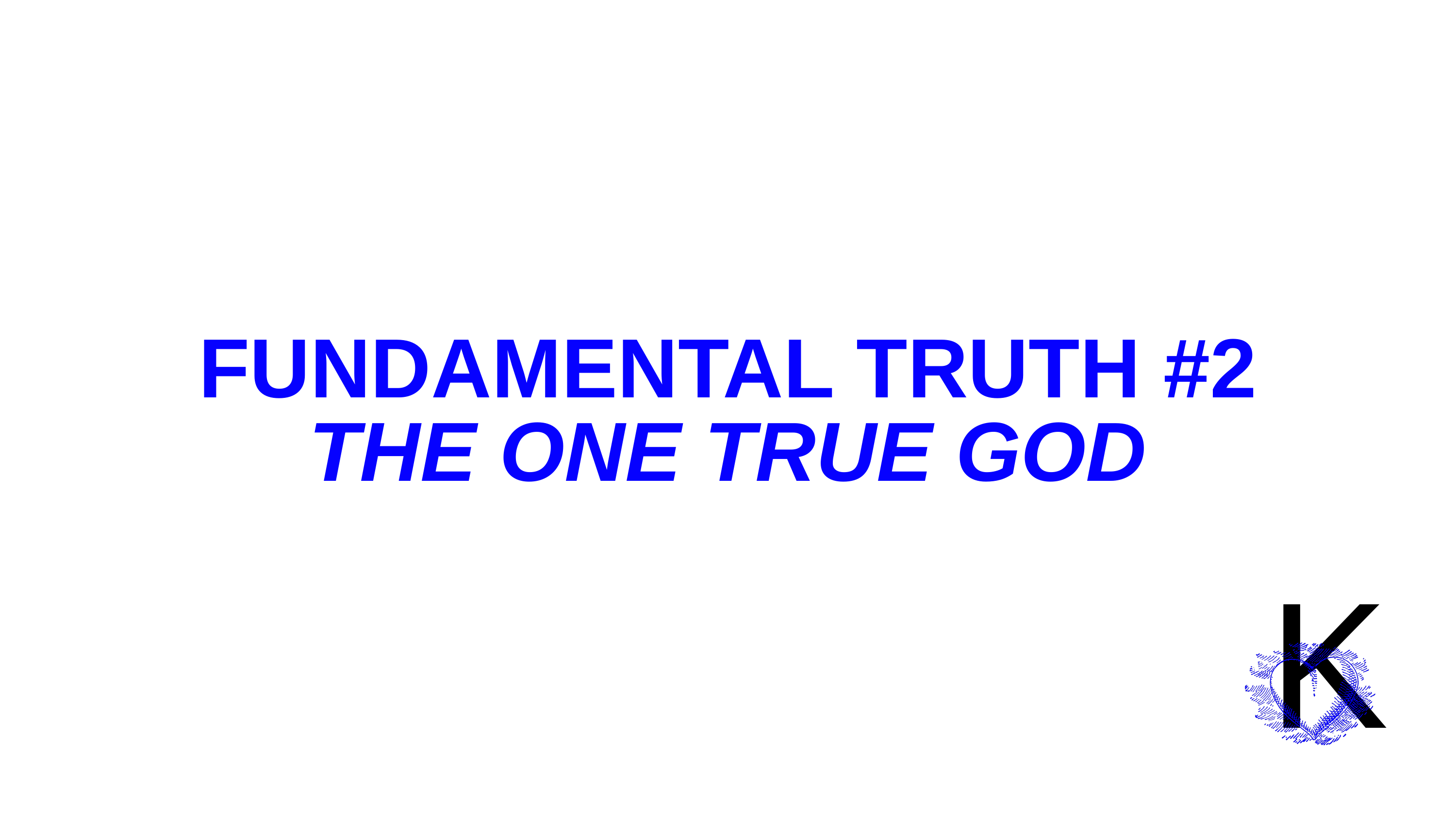

FUNDAMENTAL TRUTH #2
THE ONE TRUE GOD
K